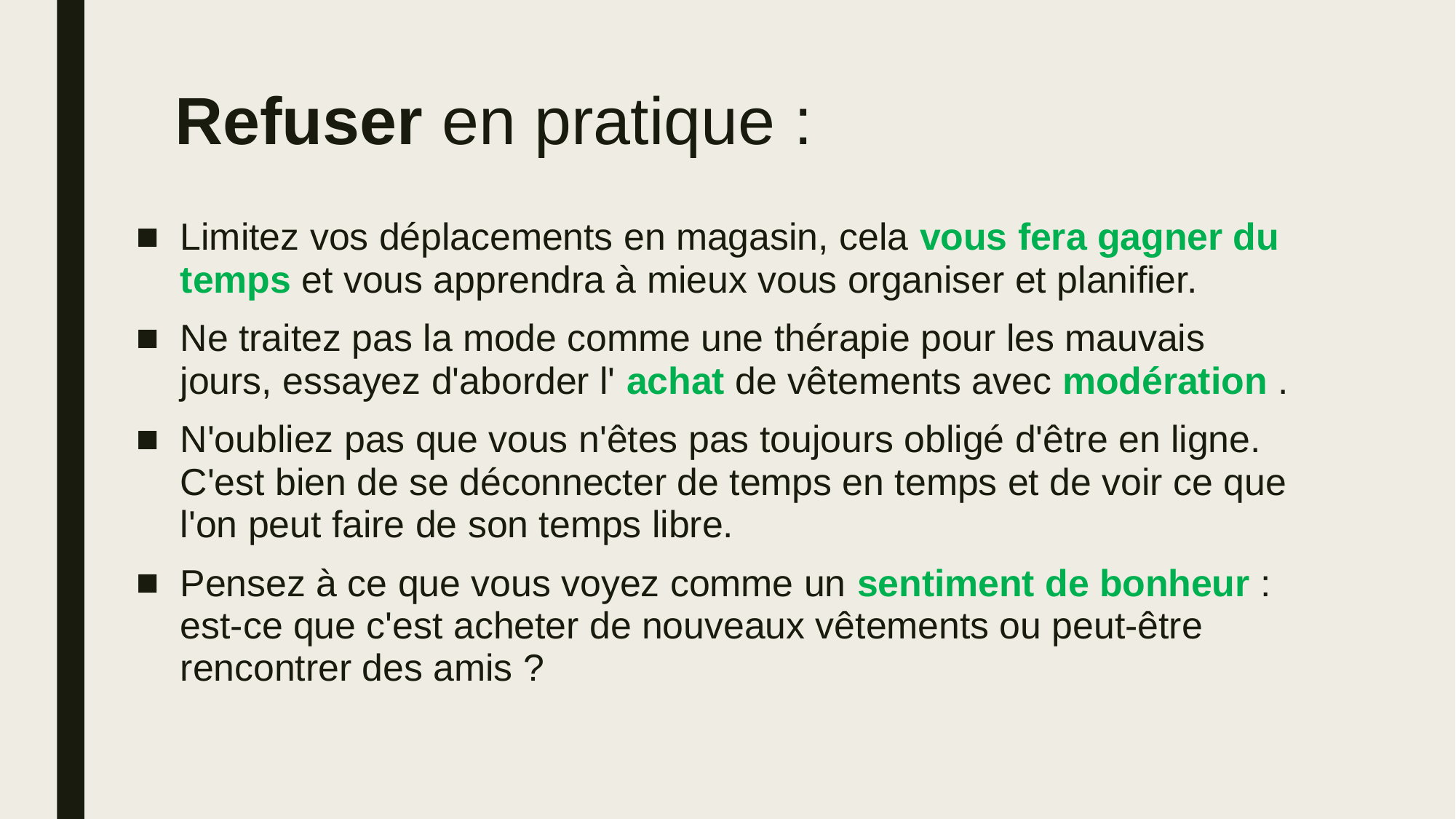

# Refuser en pratique :
Limitez vos déplacements en magasin, cela vous fera gagner du temps et vous apprendra à mieux vous organiser et planifier.
Ne traitez pas la mode comme une thérapie pour les mauvais jours, essayez d'aborder l' achat de vêtements avec modération .
N'oubliez pas que vous n'êtes pas toujours obligé d'être en ligne. C'est bien de se déconnecter de temps en temps et de voir ce que l'on peut faire de son temps libre.
Pensez à ce que vous voyez comme un sentiment de bonheur : est-ce que c'est acheter de nouveaux vêtements ou peut-être rencontrer des amis ?